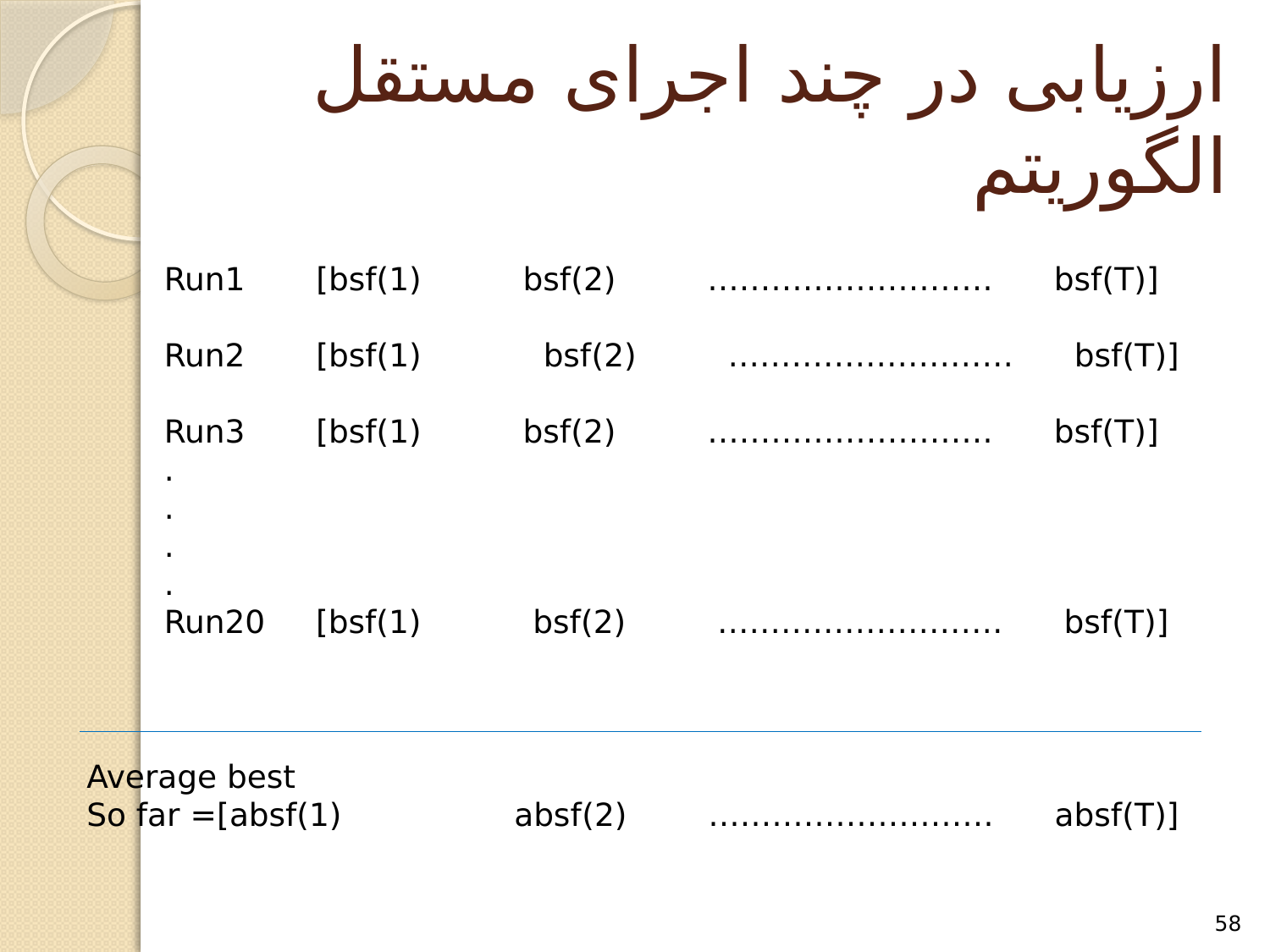

# ارزيابی در چند اجرای مستقل الگوريتم
Run1       [bsf(1)          bsf(2)         ………………………      bsf(T)]

Run2       [bsf(1)            bsf(2)         ………………………      bsf(T)]

Run3       [bsf(1)          bsf(2)         ………………………      bsf(T)]
.
.
.
.
Run20     [bsf(1)           bsf(2)         ………………………      bsf(T)]

Average best
So far =[absf(1)                 absf(2)        ………………………      absf(T)]
58